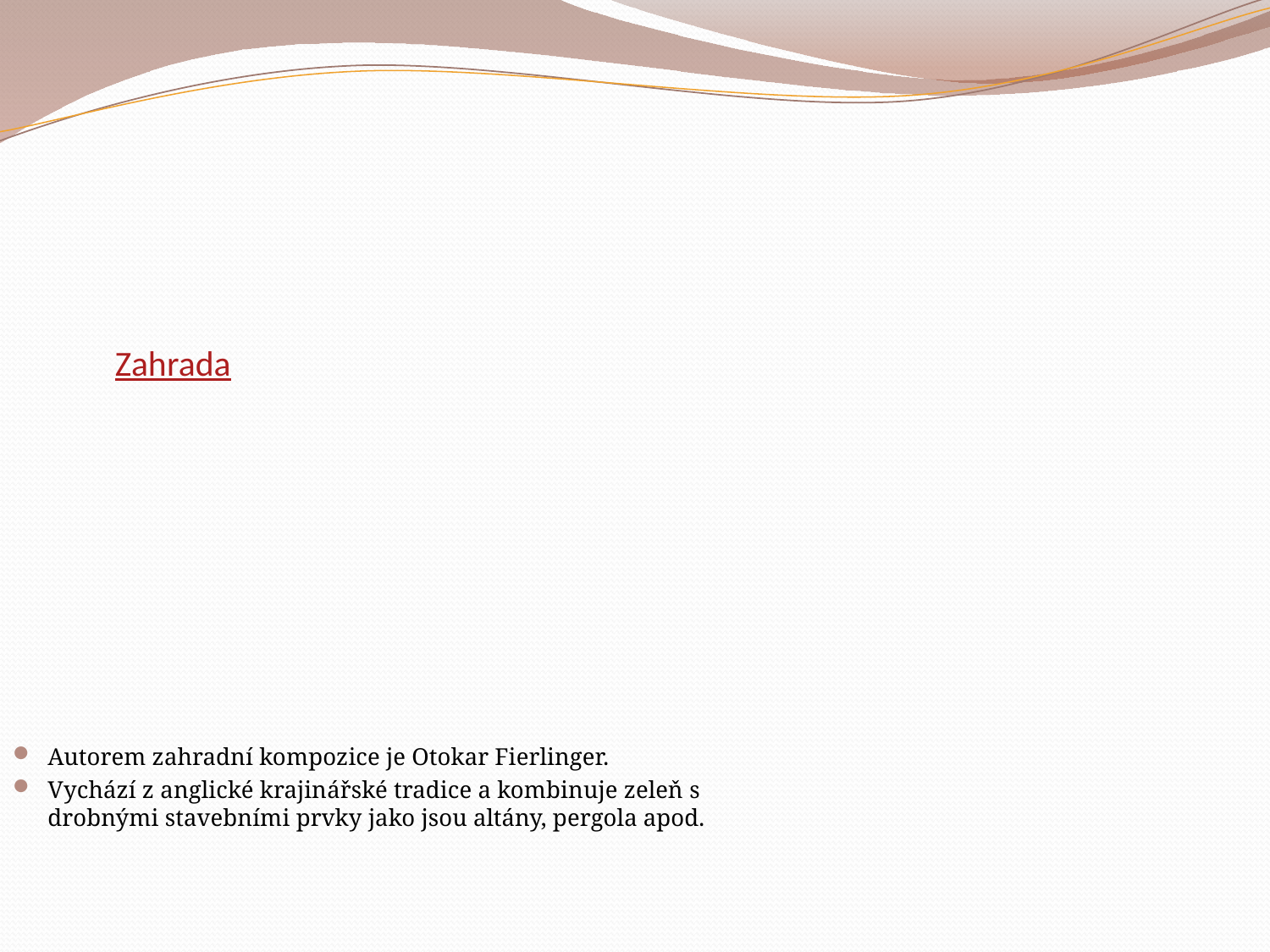

Zahrada
Autorem zahradní kompozice je Otokar Fierlinger.
Vychází z anglické krajinářské tradice a kombinuje zeleň s drobnými stavebními prvky jako jsou altány, pergola apod.